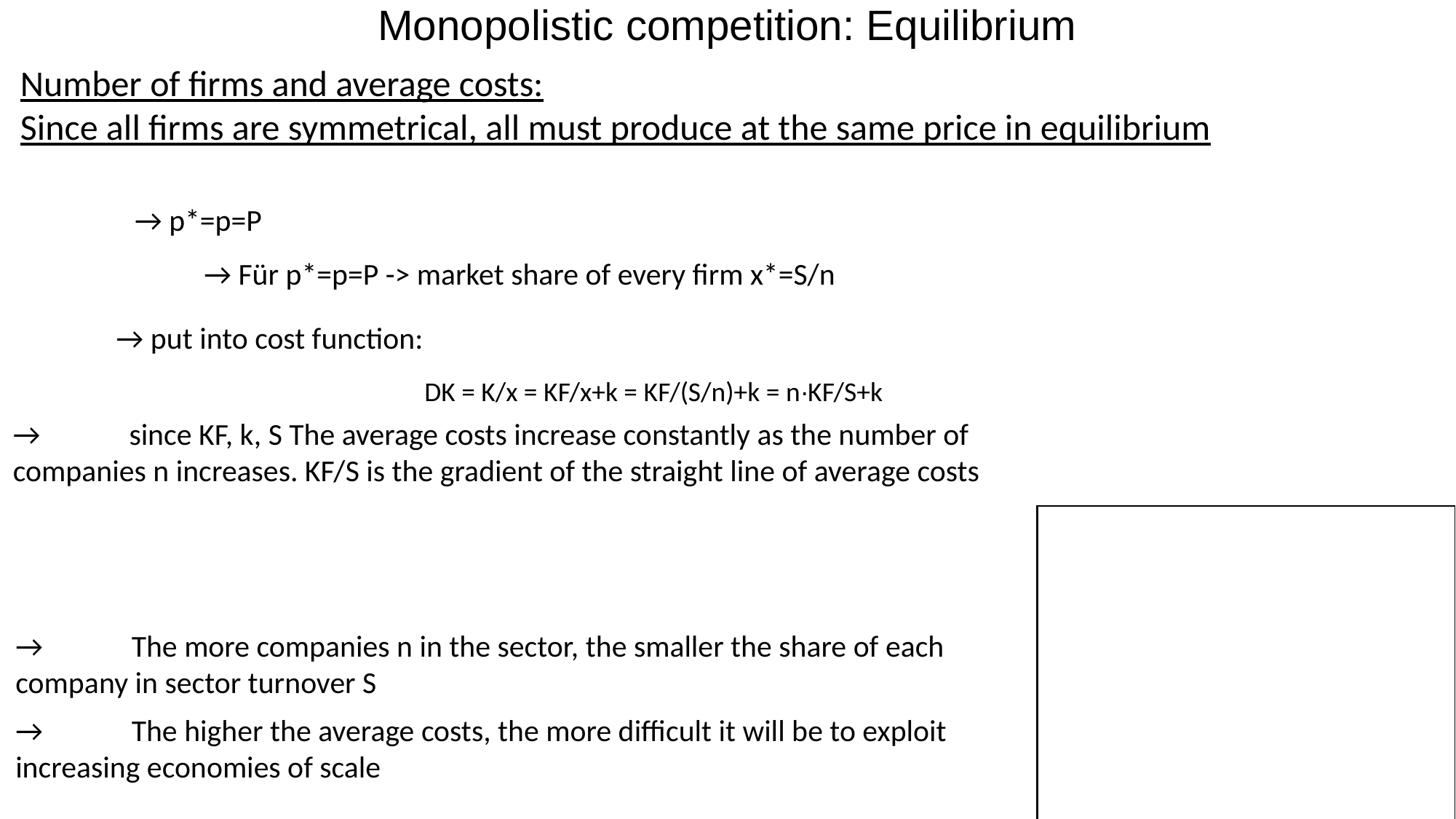

Monopolistic competition: Equilibrium
Number of firms and average costs:
Since all firms are symmetrical, all must produce at the same price in equilibrium

→ p*=p=P
→ Für p*=p=P -> market share of every firm x*=S/n
→ put into cost function:
DK = K/x = KF/x+k = KF/(S/n)+k = n∙KF/S+k
→	 since KF, k, S The average costs increase constantly as the number of 	companies n increases. KF/S is the gradient of the straight line of average costs

→	 The more companies n in the sector, the smaller the share of each 	company in sector turnover S
→	 The higher the average costs, the more difficult it will be to exploit 	increasing economies of scale